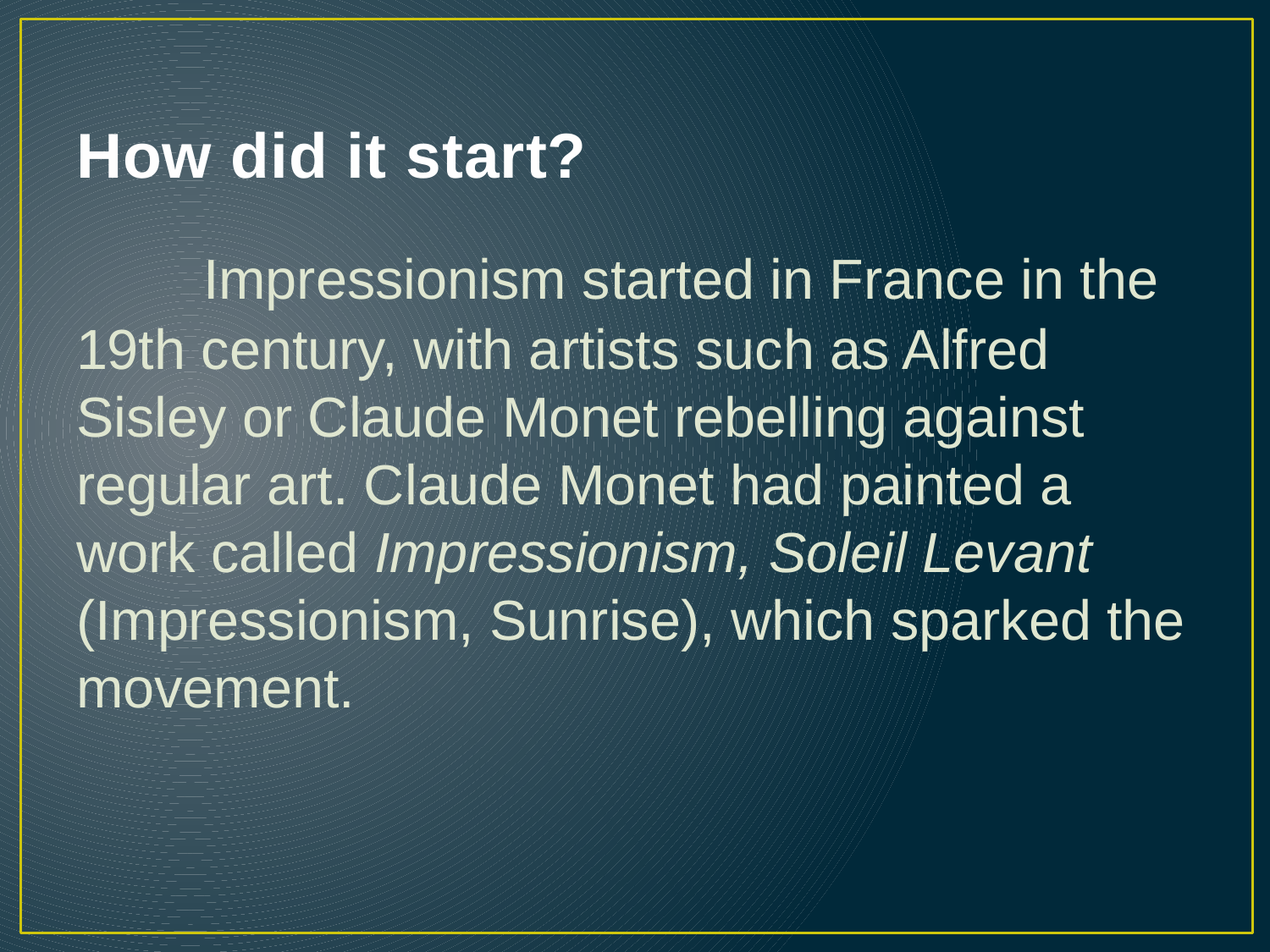

# How did it start?
	Impressionism started in France in the 19th century, with artists such as Alfred Sisley or Claude Monet rebelling against regular art. Claude Monet had painted a work called Impressionism, Soleil Levant (Impressionism, Sunrise), which sparked the movement.